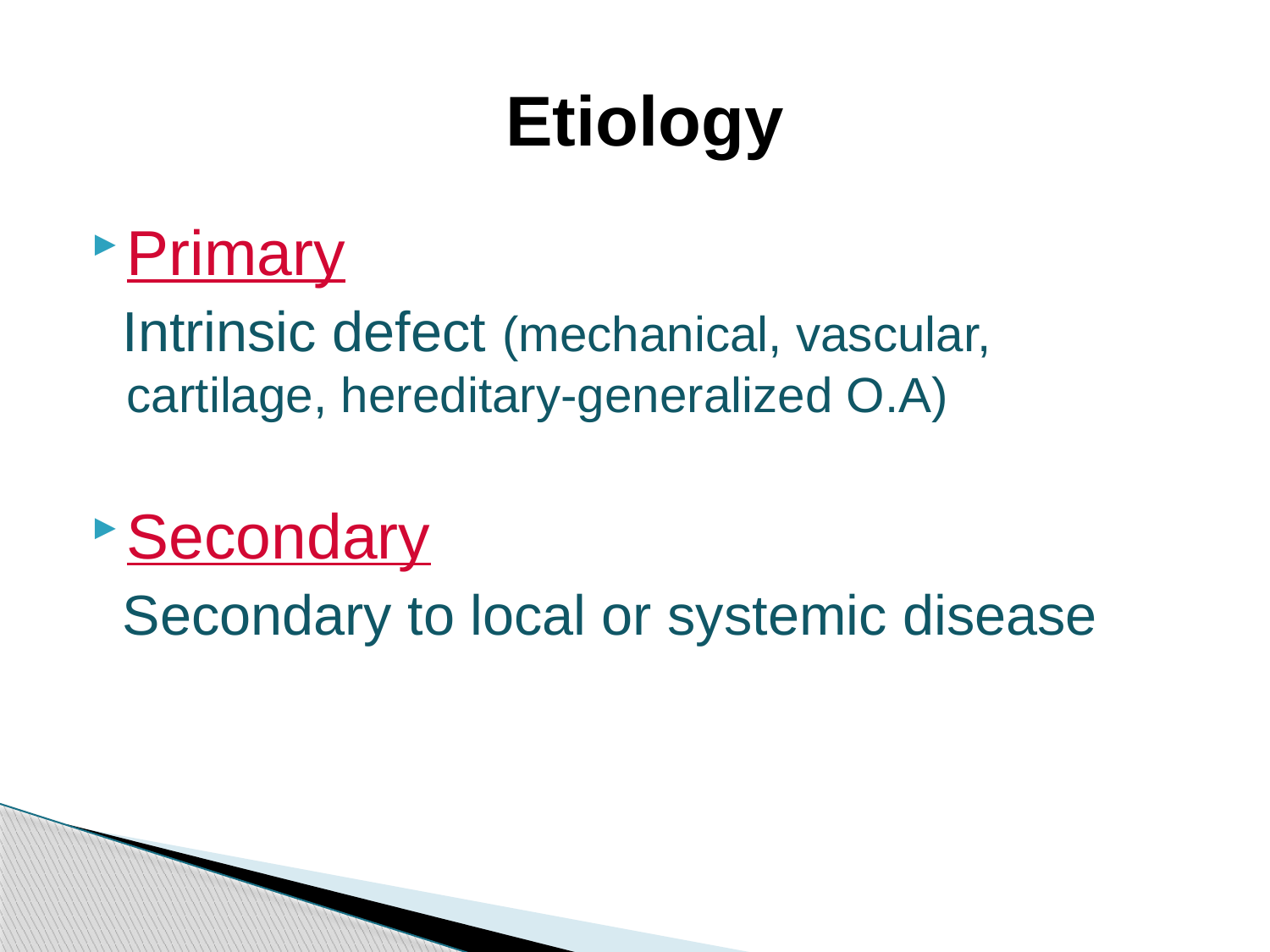

# Etiology
Primary
  Intrinsic defect (mechanical, vascular, cartilage, hereditary-generalized O.A)

Secondary
  Secondary to local or systemic disease